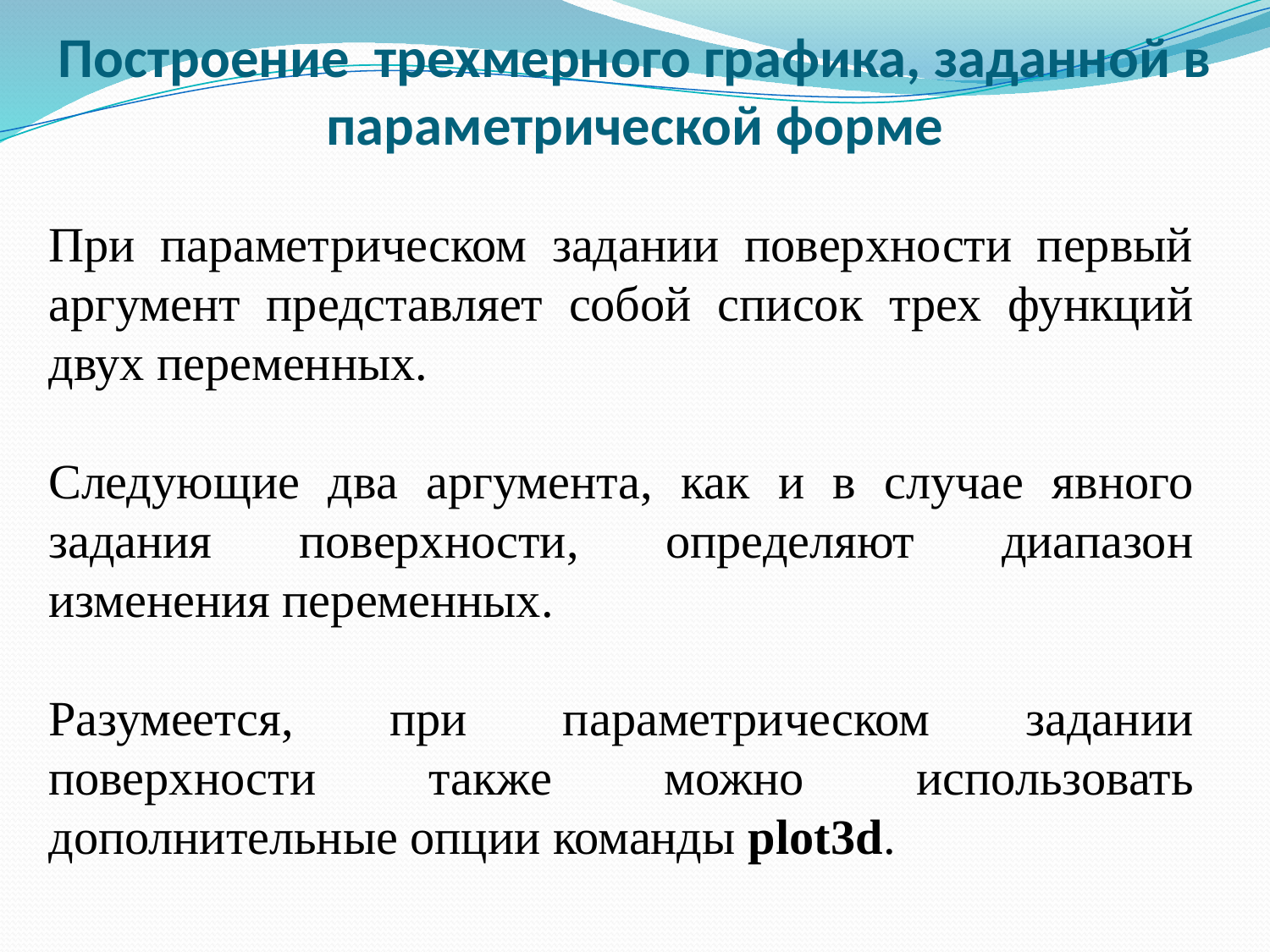

# Построение  трехмерного графика, заданной в параметрической форме
При параметрическом задании поверхности первый аргумент представляет собой список трех функций двух переменных.

Следующие два аргумента, как и в случае явного задания поверхности, определяют диапазон изменения переменных.

Разумеется, при параметрическом задании поверхности также можно использовать дополнительные опции команды plot3d.